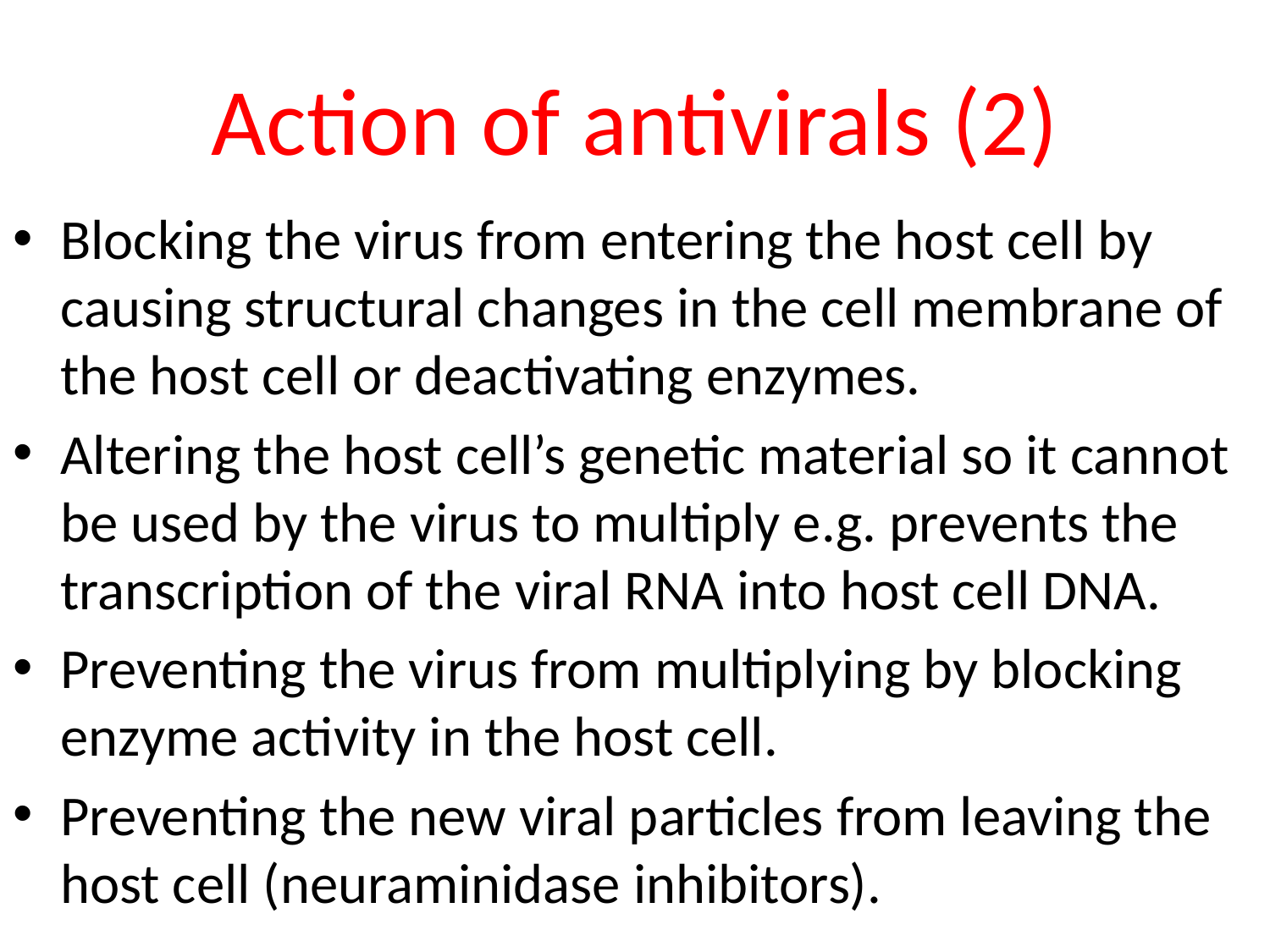

# Action of antivirals (2)
Blocking the virus from entering the host cell by causing structural changes in the cell membrane of the host cell or deactivating enzymes.
Altering the host cell’s genetic material so it cannot be used by the virus to multiply e.g. prevents the transcription of the viral RNA into host cell DNA.
Preventing the virus from multiplying by blocking enzyme activity in the host cell.
Preventing the new viral particles from leaving the host cell (neuraminidase inhibitors).